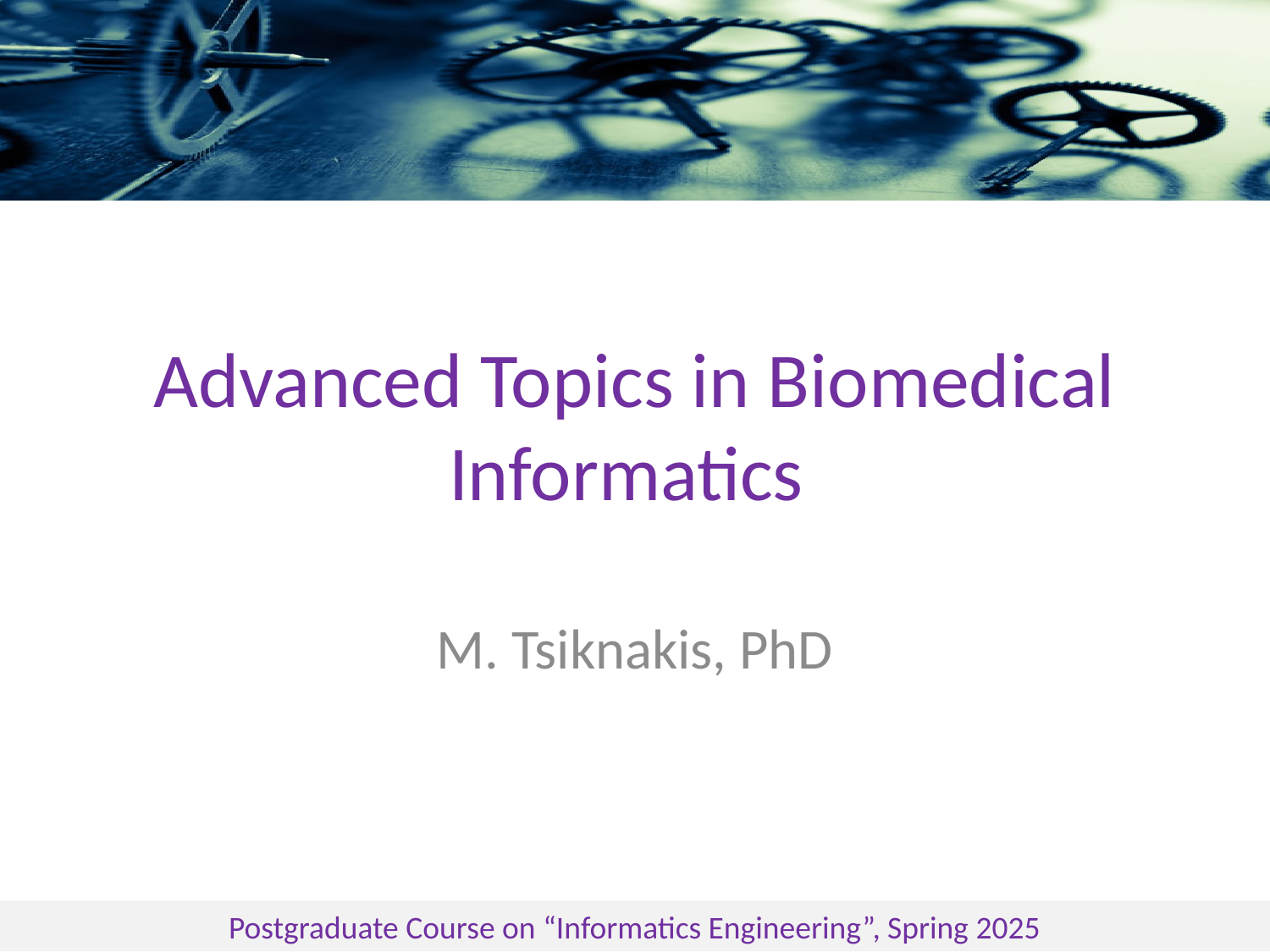

# Advanced Topics in Biomedical Informatics
M. Tsiknakis, PhD
Postgraduate Course on “Informatics Engineering”, Spring 2025